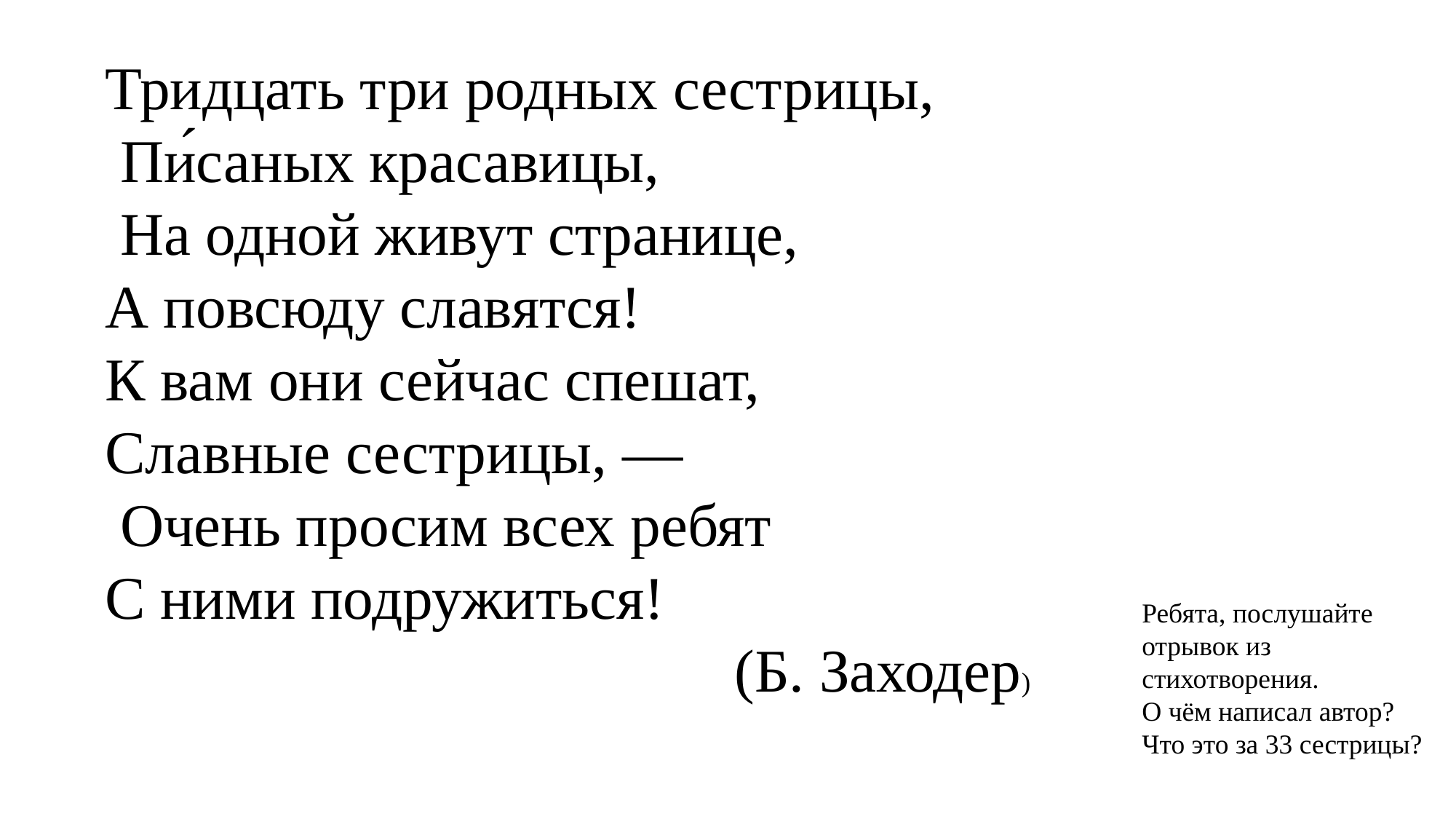

Тридцать три родных сестрицы,
 Пи́саных красавицы,
 На одной живут странице,
А повсюду славятся!
К вам они сейчас спешат,
Славные сестрицы, —
 Очень просим всех ребят
С ними подружиться!
(Б. Заходер)
Ребята, послушайте отрывок из стихотворения.
О чём написал автор? Что это за 33 сестрицы?